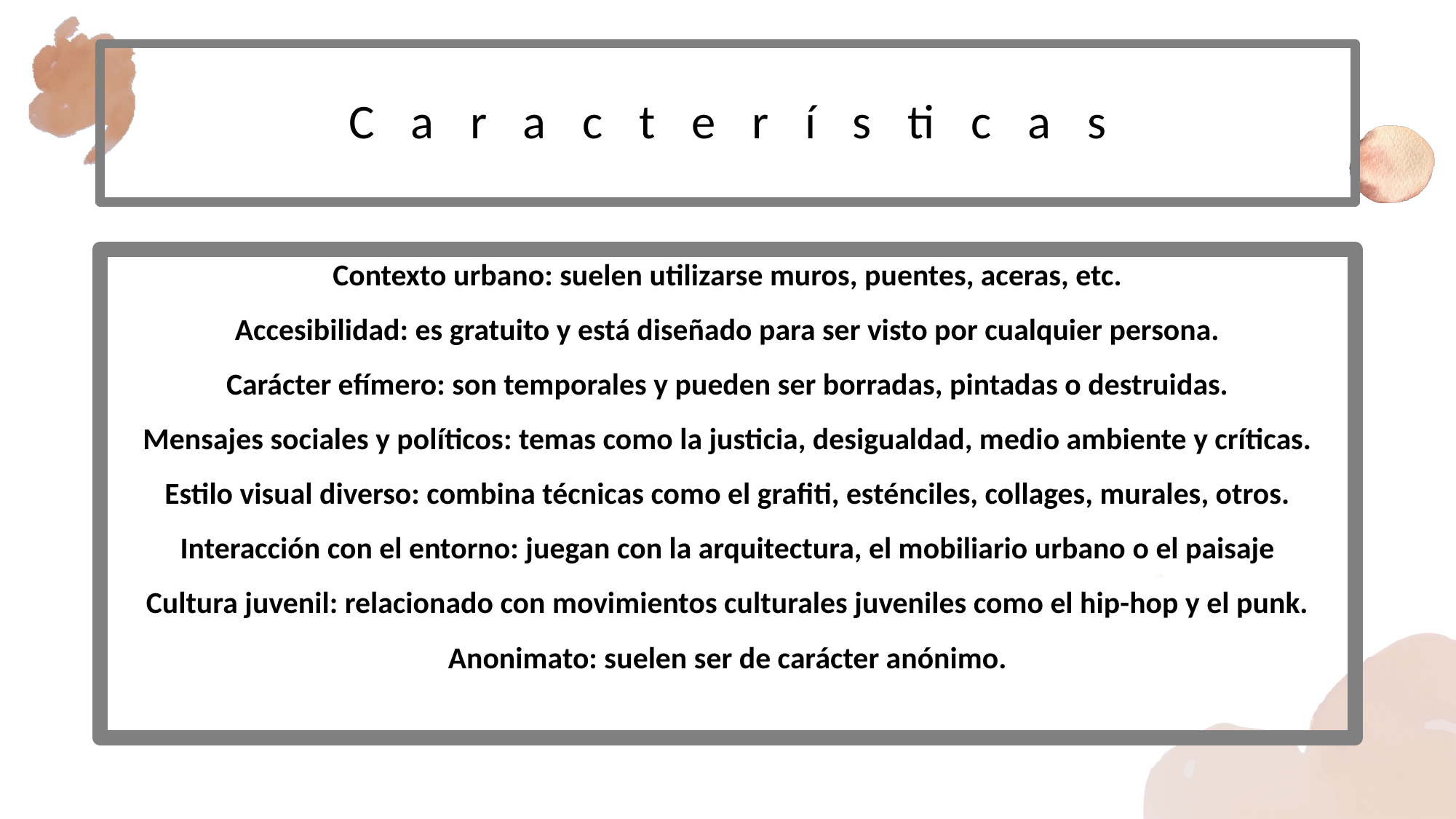

# Características
Contexto urbano: suelen utilizarse muros, puentes, aceras, etc.
Accesibilidad: es gratuito y está diseñado para ser visto por cualquier persona.
Carácter efímero: son temporales y pueden ser borradas, pintadas o destruidas.
Mensajes sociales y políticos: temas como la justicia, desigualdad, medio ambiente y críticas.
Estilo visual diverso: combina técnicas como el grafiti, esténciles, collages, murales, otros.
Interacción con el entorno: juegan con la arquitectura, el mobiliario urbano o el paisaje
Cultura juvenil: relacionado con movimientos culturales juveniles como el hip-hop y el punk.
Anonimato: suelen ser de carácter anónimo.